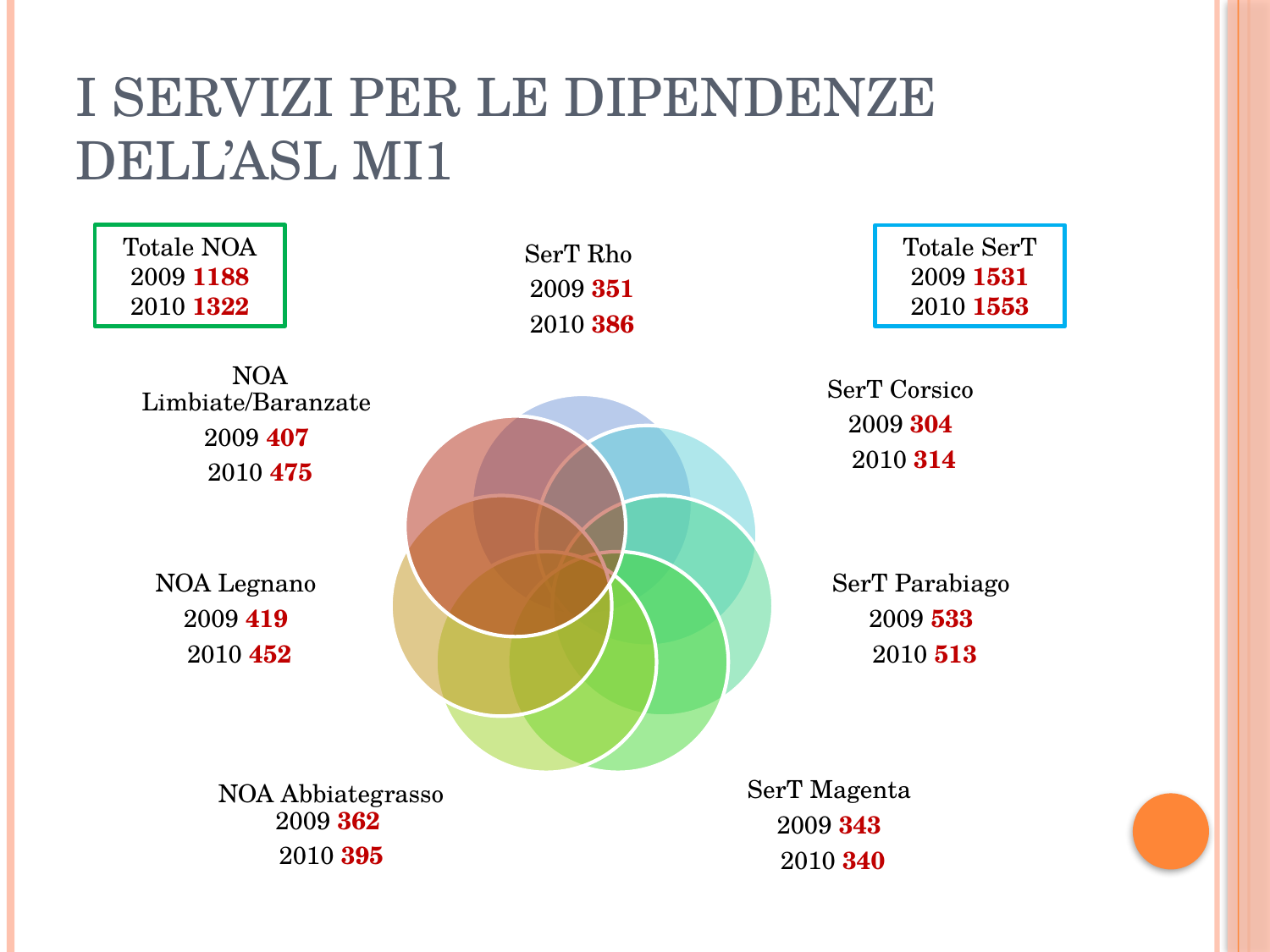

# I Servizi per le Dipendenze  dell’ASL MI1
SerT Rho
2009 351
2010 386
SerT Corsico
2009 304
2010 314
SerT Parabiago
2009 533
2010 513
SerT Magenta
2009 343
2010 340
NOA Abbiategrasso 2009 362
2010 395
NOA Legnano
2009 419
2010 452
NOA Limbiate/Baranzate
2009 407
2010 475
Totale NOA
2009 1188
2010 1322
Totale SerT
2009 1531
2010 1553